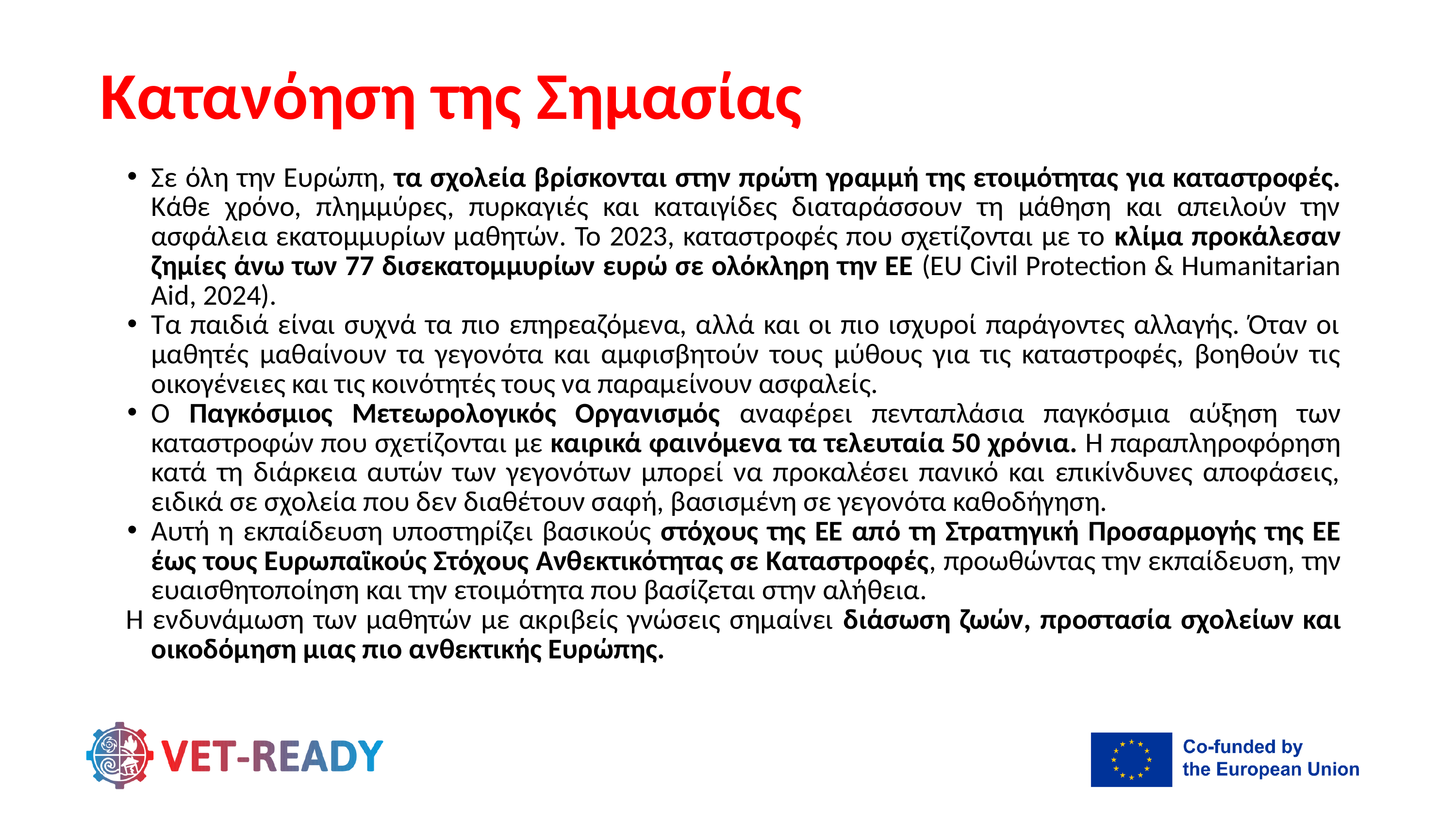

Κατανόηση της Σημασίας
Σε όλη την Ευρώπη, τα σχολεία βρίσκονται στην πρώτη γραμμή της ετοιμότητας για καταστροφές. Κάθε χρόνο, πλημμύρες, πυρκαγιές και καταιγίδες διαταράσσουν τη μάθηση και απειλούν την ασφάλεια εκατομμυρίων μαθητών. Το 2023, καταστροφές που σχετίζονται με το κλίμα προκάλεσαν ζημίες άνω των 77 δισεκατομμυρίων ευρώ σε ολόκληρη την ΕΕ (EU Civil Protection & Humanitarian Aid, 2024).
Τα παιδιά είναι συχνά τα πιο επηρεαζόμενα, αλλά και οι πιο ισχυροί παράγοντες αλλαγής. Όταν οι μαθητές μαθαίνουν τα γεγονότα και αμφισβητούν τους μύθους για τις καταστροφές, βοηθούν τις οικογένειες και τις κοινότητές τους να παραμείνουν ασφαλείς.
Ο Παγκόσμιος Μετεωρολογικός Οργανισμός αναφέρει πενταπλάσια παγκόσμια αύξηση των καταστροφών που σχετίζονται με καιρικά φαινόμενα τα τελευταία 50 χρόνια. Η παραπληροφόρηση κατά τη διάρκεια αυτών των γεγονότων μπορεί να προκαλέσει πανικό και επικίνδυνες αποφάσεις, ειδικά σε σχολεία που δεν διαθέτουν σαφή, βασισμένη σε γεγονότα καθοδήγηση.
Αυτή η εκπαίδευση υποστηρίζει βασικούς στόχους της ΕΕ από τη Στρατηγική Προσαρμογής της ΕΕ έως τους Ευρωπαϊκούς Στόχους Ανθεκτικότητας σε Καταστροφές, προωθώντας την εκπαίδευση, την ευαισθητοποίηση και την ετοιμότητα που βασίζεται στην αλήθεια.
Η ενδυνάμωση των μαθητών με ακριβείς γνώσεις σημαίνει διάσωση ζωών, προστασία σχολείων και οικοδόμηση μιας πιο ανθεκτικής Ευρώπης.